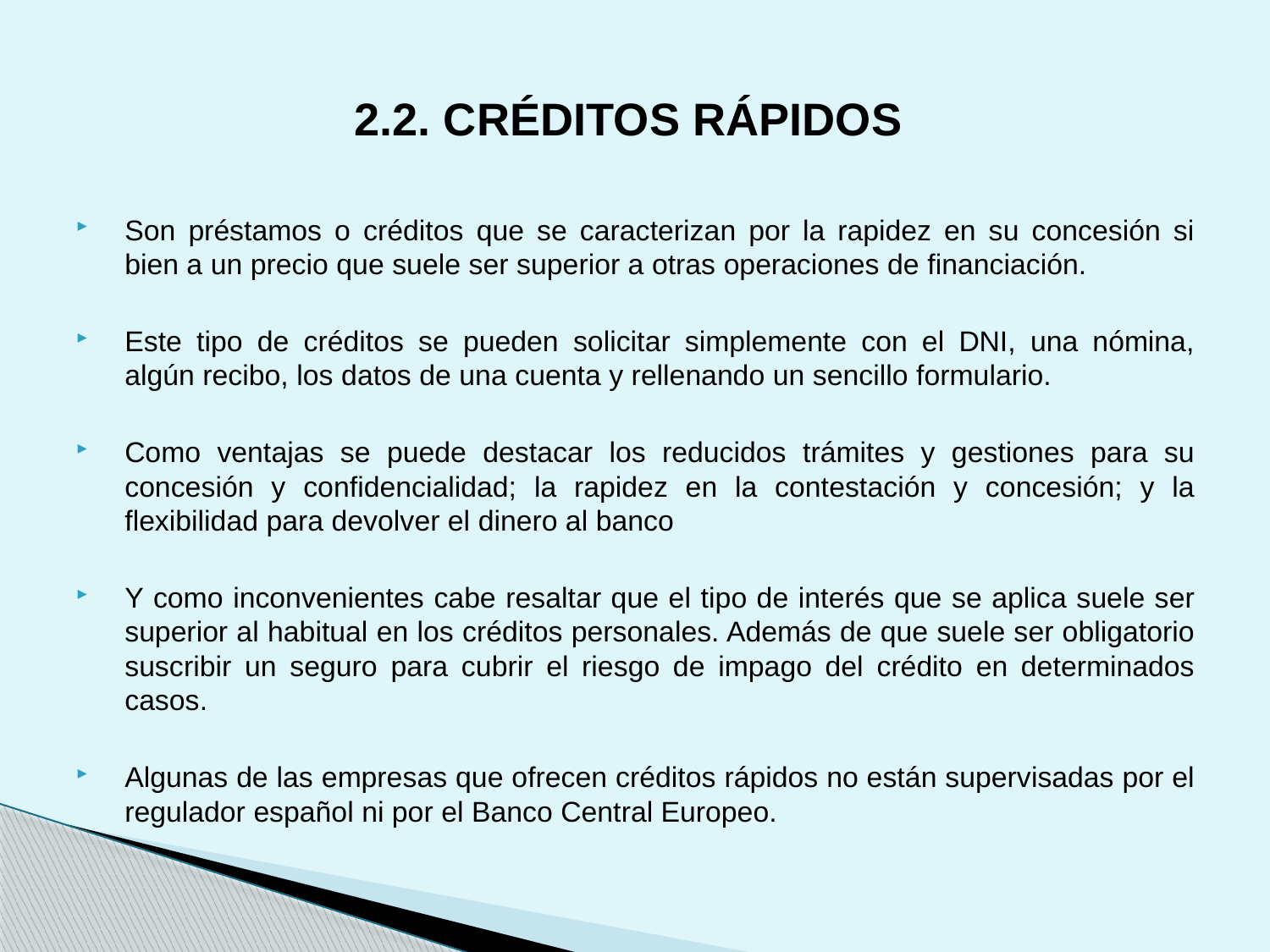

# 2.2. CRÉDITOS RÁPIDOS
Son préstamos o créditos que se caracterizan por la rapidez en su concesión si bien a un precio que suele ser superior a otras operaciones de financiación.

Este tipo de créditos se pueden solicitar simplemente con el DNI, una nómina, algún recibo, los datos de una cuenta y rellenando un sencillo formulario.

Como ventajas se puede destacar los reducidos trámites y gestiones para su concesión y confidencialidad; la rapidez en la contestación y concesión; y la flexibilidad para devolver el dinero al banco

Y como inconvenientes cabe resaltar que el tipo de interés que se aplica suele ser superior al habitual en los créditos personales. Además de que suele ser obligatorio suscribir un seguro para cubrir el riesgo de impago del crédito en determinados casos.

Algunas de las empresas que ofrecen créditos rápidos no están supervisadas por el regulador español ni por el Banco Central Europeo.